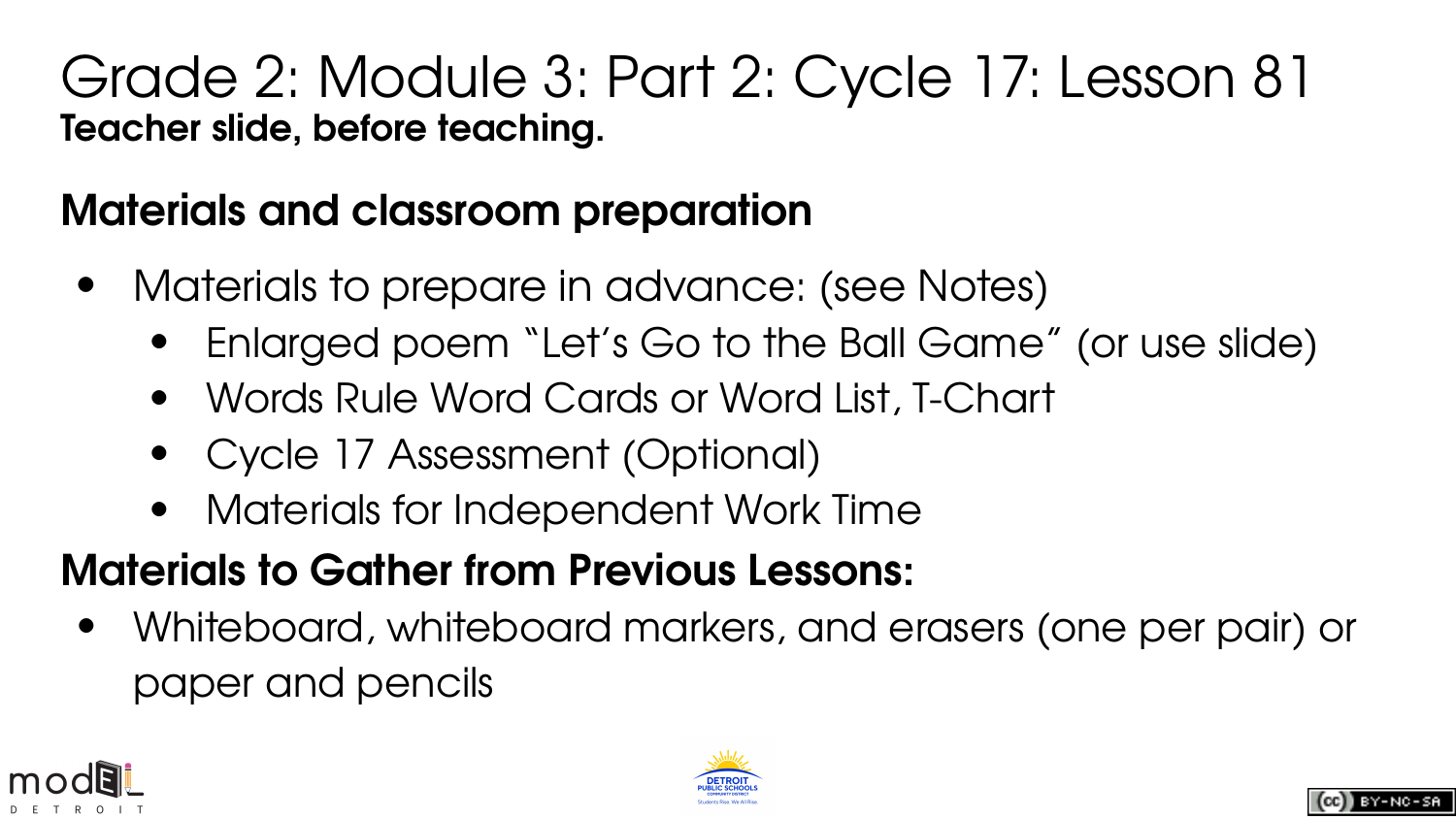

# Grade 2: Module 3: Part 2: Cycle 17: Lesson 81
Teacher slide, before teaching.
Materials and classroom preparation
Materials to prepare in advance: (see Notes)
Enlarged poem “Let’s Go to the Ball Game” (or use slide)
Words Rule Word Cards or Word List, T-Chart
Cycle 17 Assessment (Optional)
Materials for Independent Work Time
Materials to Gather from Previous Lessons:
Whiteboard, whiteboard markers, and erasers (one per pair) or paper and pencils